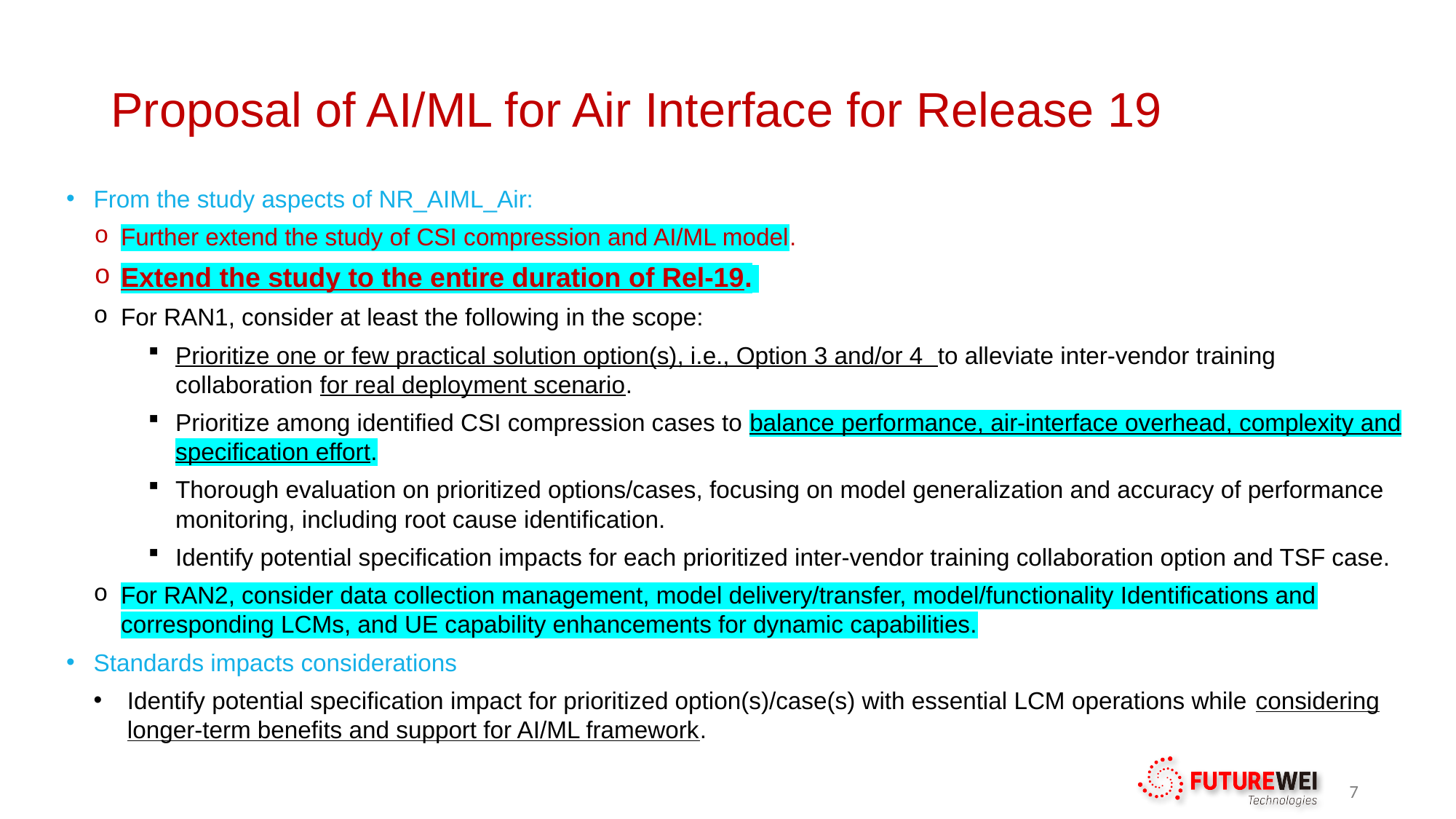

# Proposal of AI/ML for Air Interface for Release 19
From the study aspects of NR_AIML_Air:
Further extend the study of CSI compression and AI/ML model.
Extend the study to the entire duration of Rel-19.
For RAN1, consider at least the following in the scope:
Prioritize one or few practical solution option(s), i.e., Option 3 and/or 4  to alleviate inter-vendor training collaboration for real deployment scenario.
Prioritize among identified CSI compression cases to balance performance, air-interface overhead, complexity and specification effort.
Thorough evaluation on prioritized options/cases, focusing on model generalization and accuracy of performance monitoring, including root cause identification.
Identify potential specification impacts for each prioritized inter-vendor training collaboration option and TSF case.
For RAN2, consider data collection management, model delivery/transfer, model/functionality Identifications and corresponding LCMs, and UE capability enhancements for dynamic capabilities.
Standards impacts considerations
Identify potential specification impact for prioritized option(s)/case(s) with essential LCM operations while considering longer-term benefits and support for AI/ML framework.
7